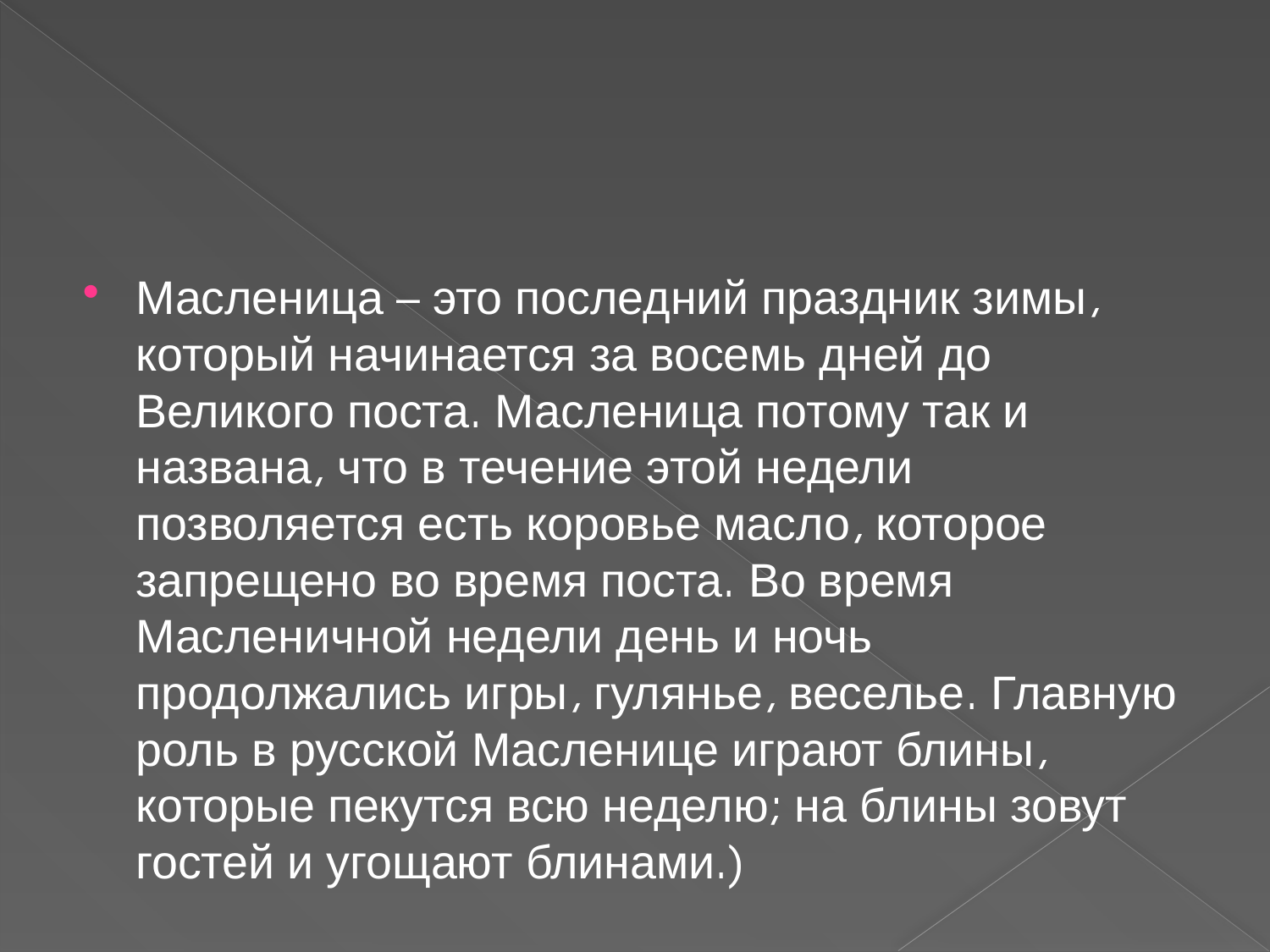

#
Масленица – это последний праздник зимы, который начинается за восемь дней до Великого поста. Масленица потому так и названа, что в течение этой недели позволяется есть коровье масло, которое запрещено во время поста. Во время Масленичной недели день и ночь продолжались игры, гулянье, веселье. Главную роль в русской Масленице играют блины, которые пекутся всю неделю; на блины зовут гостей и угощают блинами.)